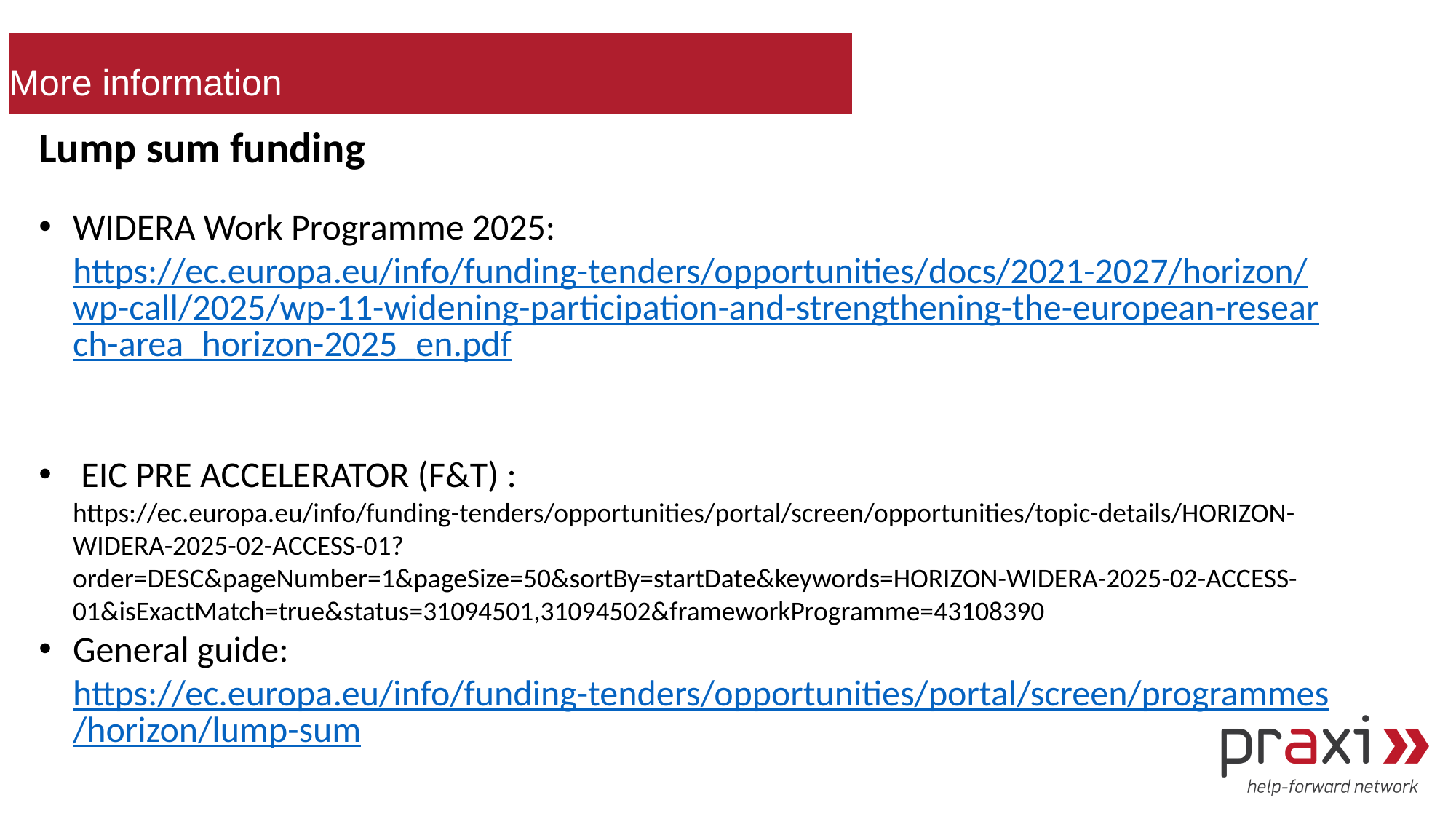

More information
Lump sum funding

WIDERA Work Programme 2025: https://ec.europa.eu/info/funding-tenders/opportunities/docs/2021-2027/horizon/wp-call/2025/wp-11-widening-participation-and-strengthening-the-european-research-area_horizon-2025_en.pdf

 EIC PRE ACCELERATOR (F&T) : https://ec.europa.eu/info/funding-tenders/opportunities/portal/screen/opportunities/topic-details/HORIZON-WIDERA-2025-02-ACCESS-01?order=DESC&pageNumber=1&pageSize=50&sortBy=startDate&keywords=HORIZON-WIDERA-2025-02-ACCESS-01&isExactMatch=true&status=31094501,31094502&frameworkProgramme=43108390
General guide: https://ec.europa.eu/info/funding-tenders/opportunities/portal/screen/programmes/horizon/lump-sum

FAQ on own resources:  https://ec.europa.eu/info/funding-tenders/opportunities/portal/screen/support/faq/30162?keywords=lump%20sum-FAQs&isExactMatch=true&status=0,1&type=0,1&order=DESC&pageNumber=1&pageSize=50&sortBy=publicationDate